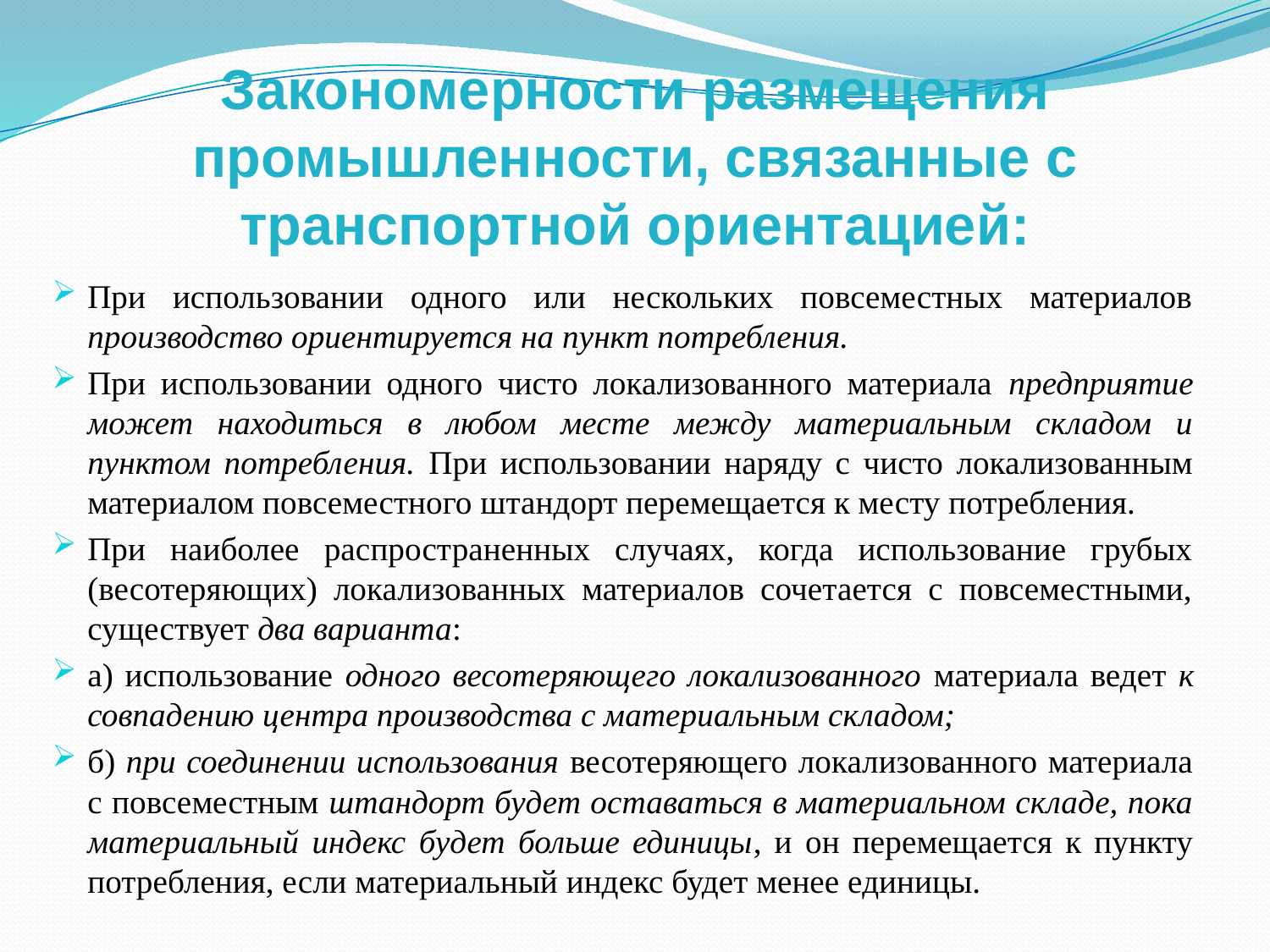

# Закономерности размещения промышленности, связанные с транспортной ориентацией:
При использовании одного или нескольких повсеместных материалов производство ориентируется на пункт потребления.
При использовании одного чисто локализованного материала предприятие может находиться в любом месте между материальным складом и пунктом потребления. При использовании наряду с чисто локализованным материалом повсеместного штандорт перемещается к месту потребления.
При наиболее распространенных случаях, когда использование грубых (весотеряющих) локализованных материалов сочетается с повсеместными, существует два варианта:
а) использование одного весотеряющего локализованного материала ведет к совпадению центра производства с материальным складом;
б) при соединении использования весотеряющего локализованного материала с повсеместным штандорт будет оставаться в материальном складе, пока материальный индекс будет больше единицы, и он перемещается к пункту потребления, если материальный индекс будет менее единицы.